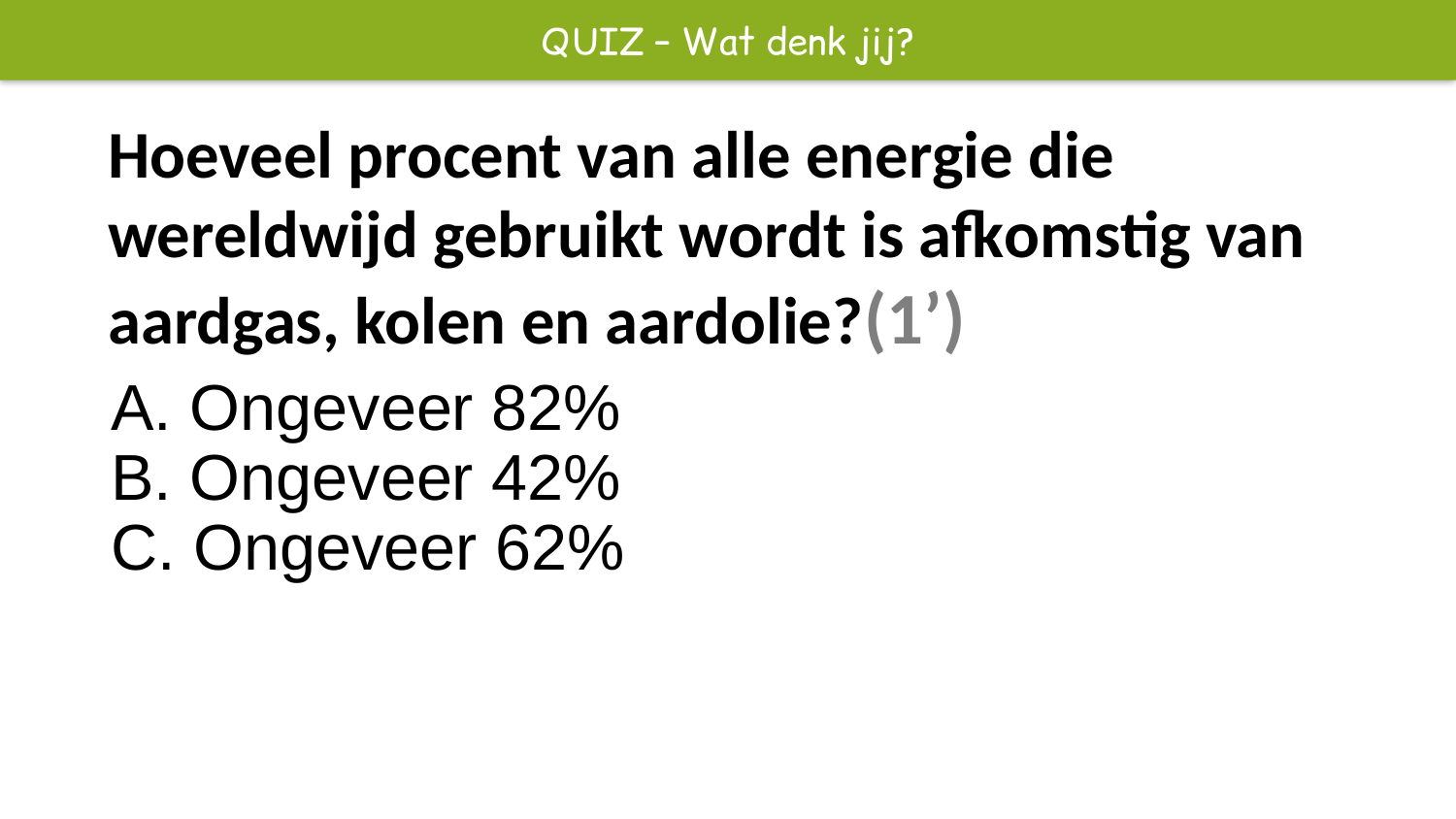

QUIZ – Wat denk jij?
Hoeveel procent van alle energie die wereldwijd gebruikt wordt is afkomstig van aardgas, kolen en aardolie?(1’)
A. Ongeveer 82%
B. Ongeveer 42%
C. Ongeveer 62%